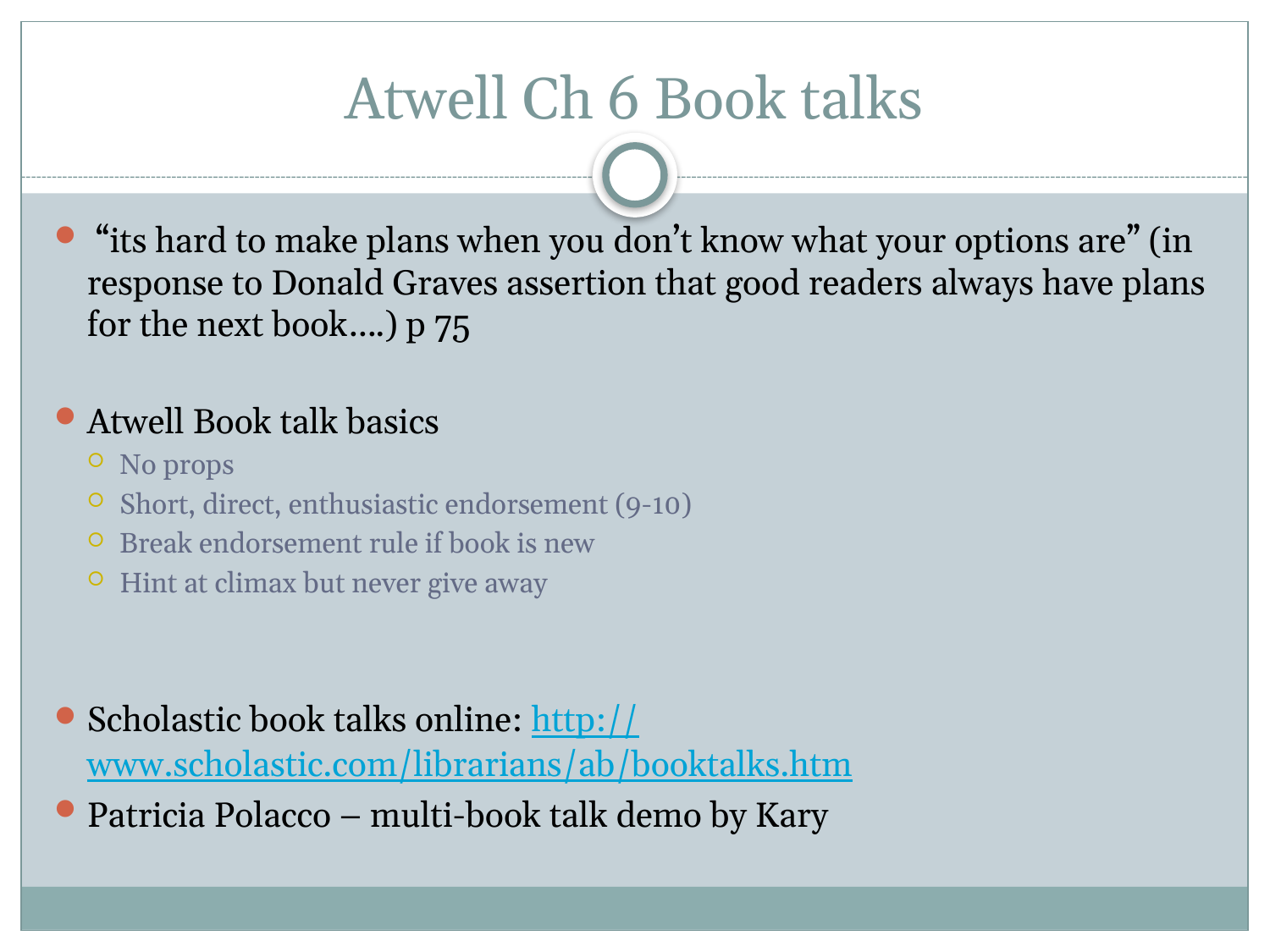

# Atwell Ch 6 Book talks
 “its hard to make plans when you don’t know what your options are” (in response to Donald Graves assertion that good readers always have plans for the next book….) p 75

Atwell Book talk basics
No props
Short, direct, enthusiastic endorsement (9-10)
Break endorsement rule if book is new
Hint at climax but never give away

Scholastic book talks online: http://www.scholastic.com/librarians/ab/booktalks.htm
Patricia Polacco – multi-book talk demo by Kary